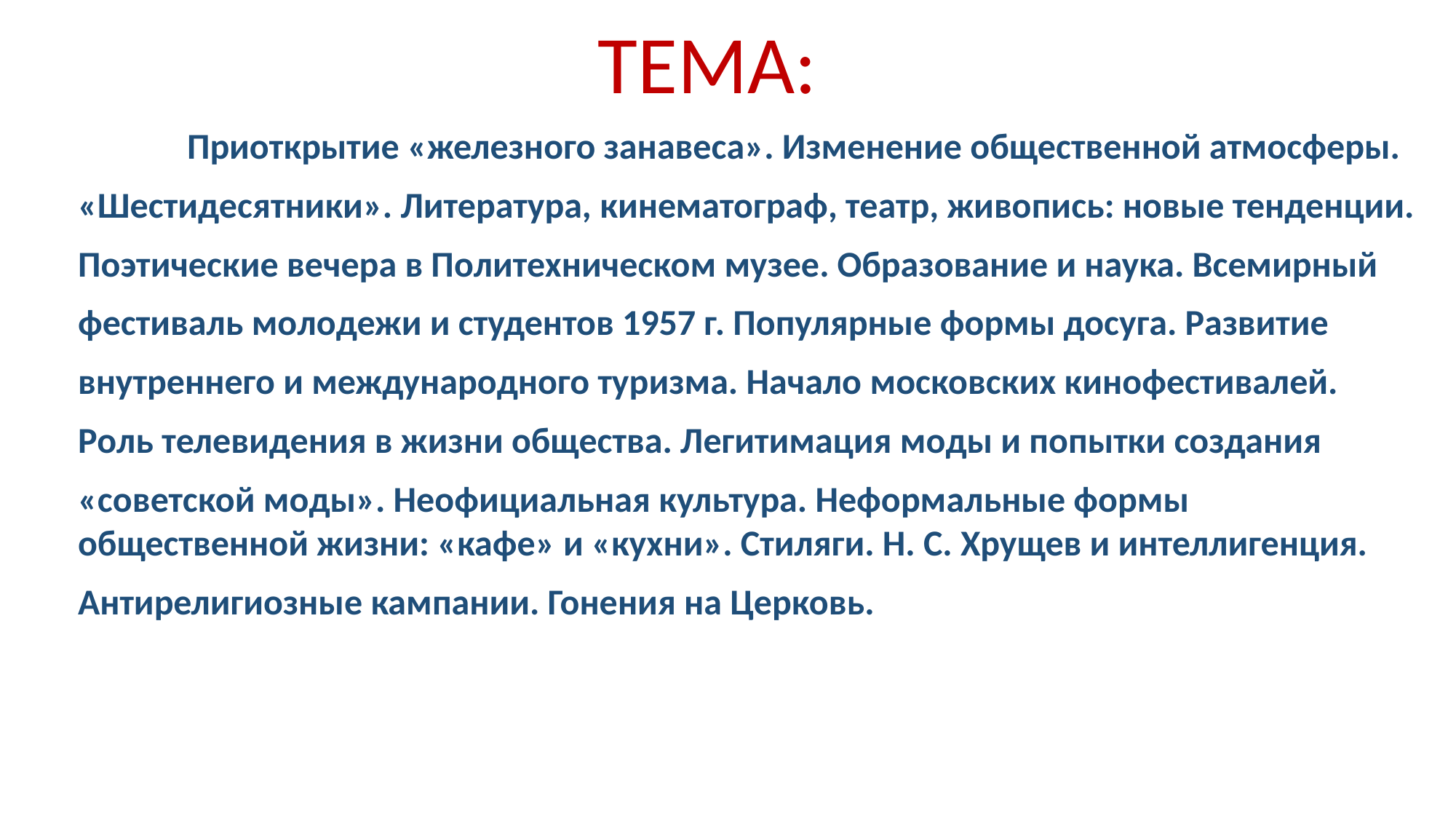

# ТЕМА:
	Приоткрытие «железного занавеса». Изменение общественной атмосферы.
«Шестидесятники». Литература, кинематограф, театр, живопись: новые тенденции.
Поэтические вечера в Политехническом музее. Образование и наука. Всемирный
фестиваль молодежи и студентов 1957 г. Популярные формы досуга. Развитие
внутреннего и международного туризма. Начало московских кинофестивалей.
Роль телевидения в жизни общества. Легитимация моды и попытки создания
«советской моды». Неофициальная культура. Неформальные формы общественной жизни: «кафе» и «кухни». Стиляги. Н. С. Хрущев и интеллигенция.
Антирелигиозные кампании. Гонения на Церковь.